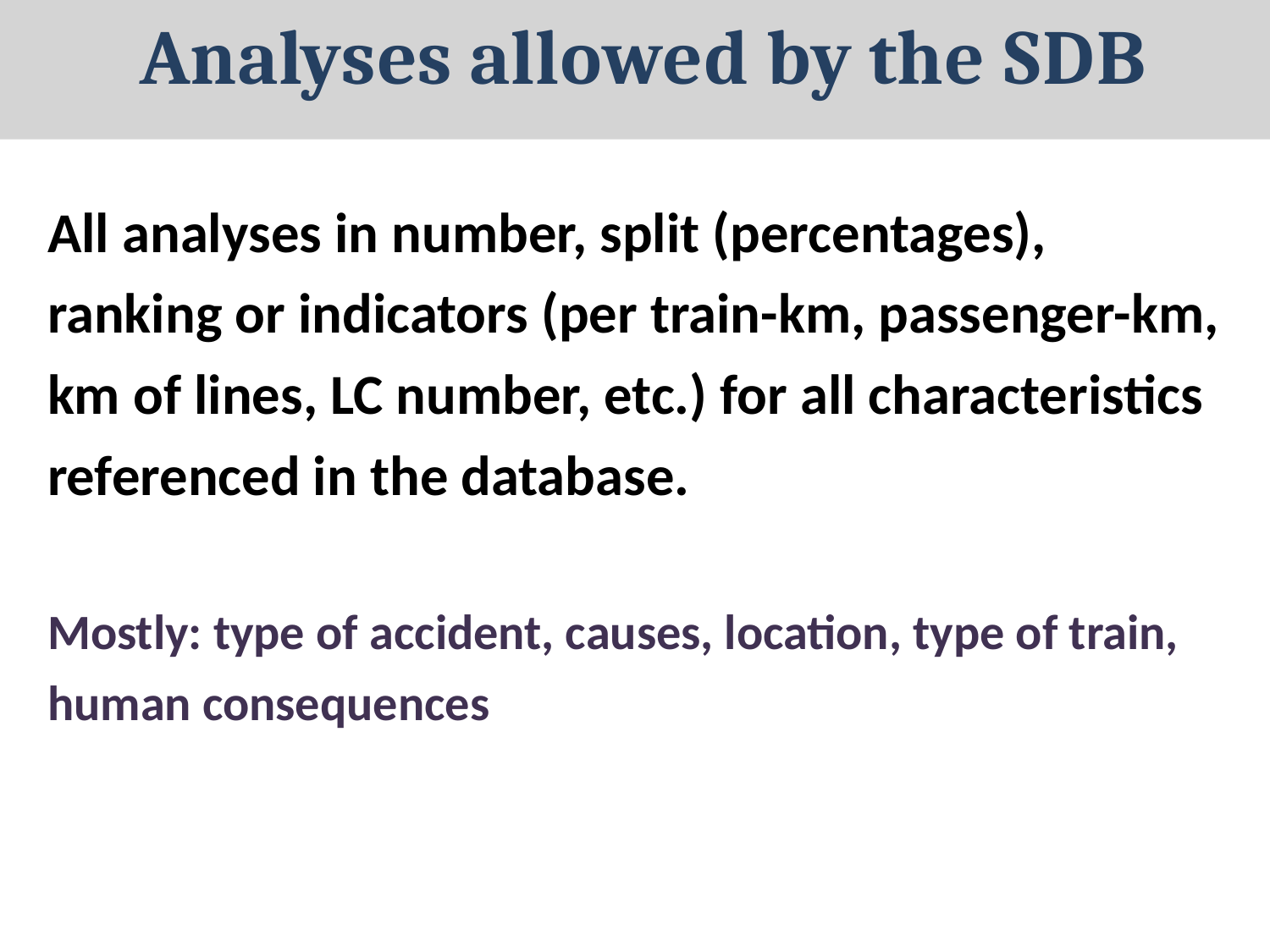

# Analyses allowed by the SDB
All analyses in number, split (percentages), ranking or indicators (per train-km, passenger-km, km of lines, LC number, etc.) for all characteristics referenced in the database.

Mostly: type of accident, causes, location, type of train, human consequences